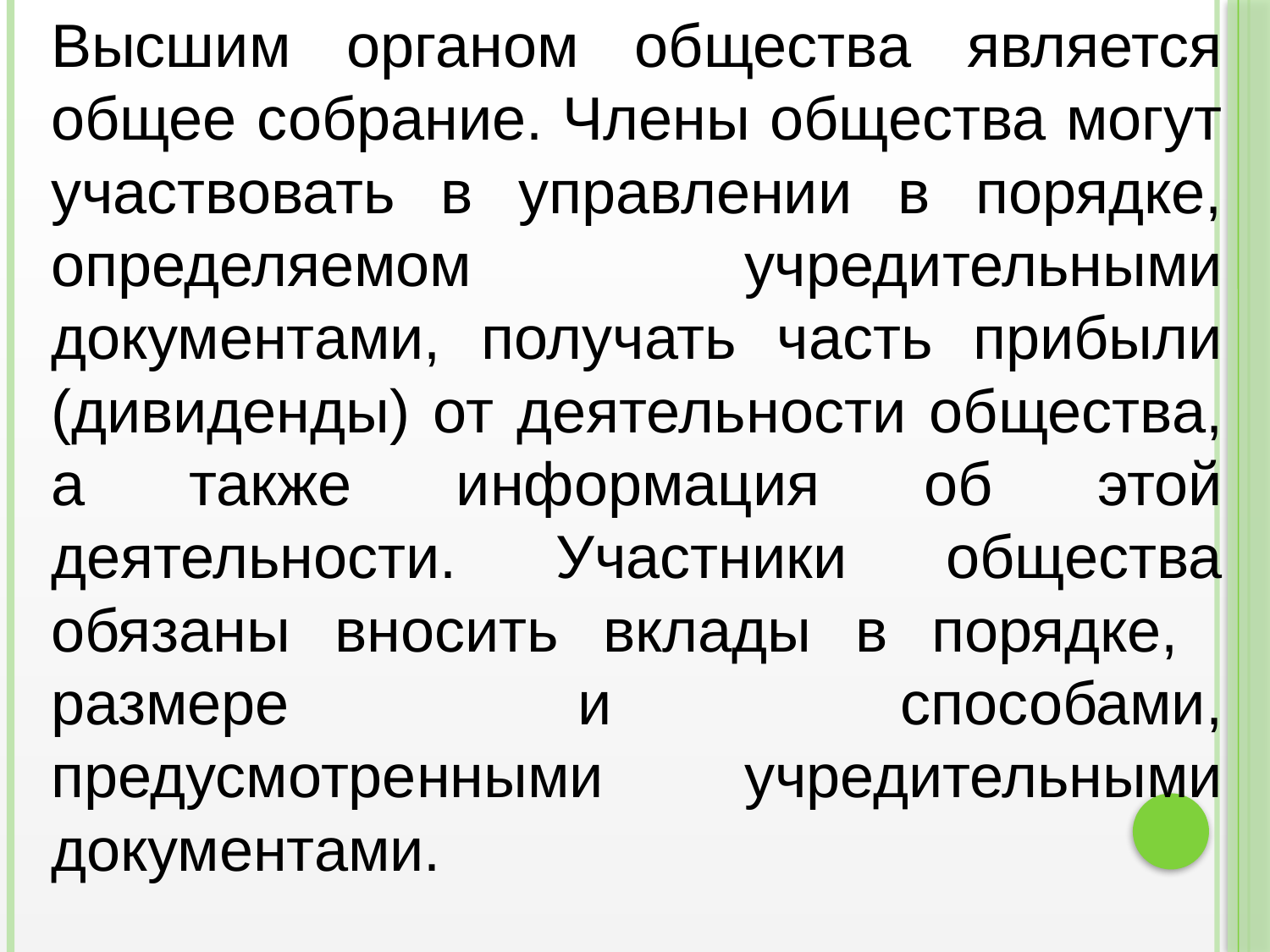

Высшим органом общества является общее собрание. Члены общества могут участвовать в управлении в порядке, определяемом учредительными документами, получать часть прибыли (дивиденды) от деятельности общества, а также информация об этой деятельности. Участники общества обязаны вносить вклады в порядке,
размере и способами, предусмотренными учредительными документами.